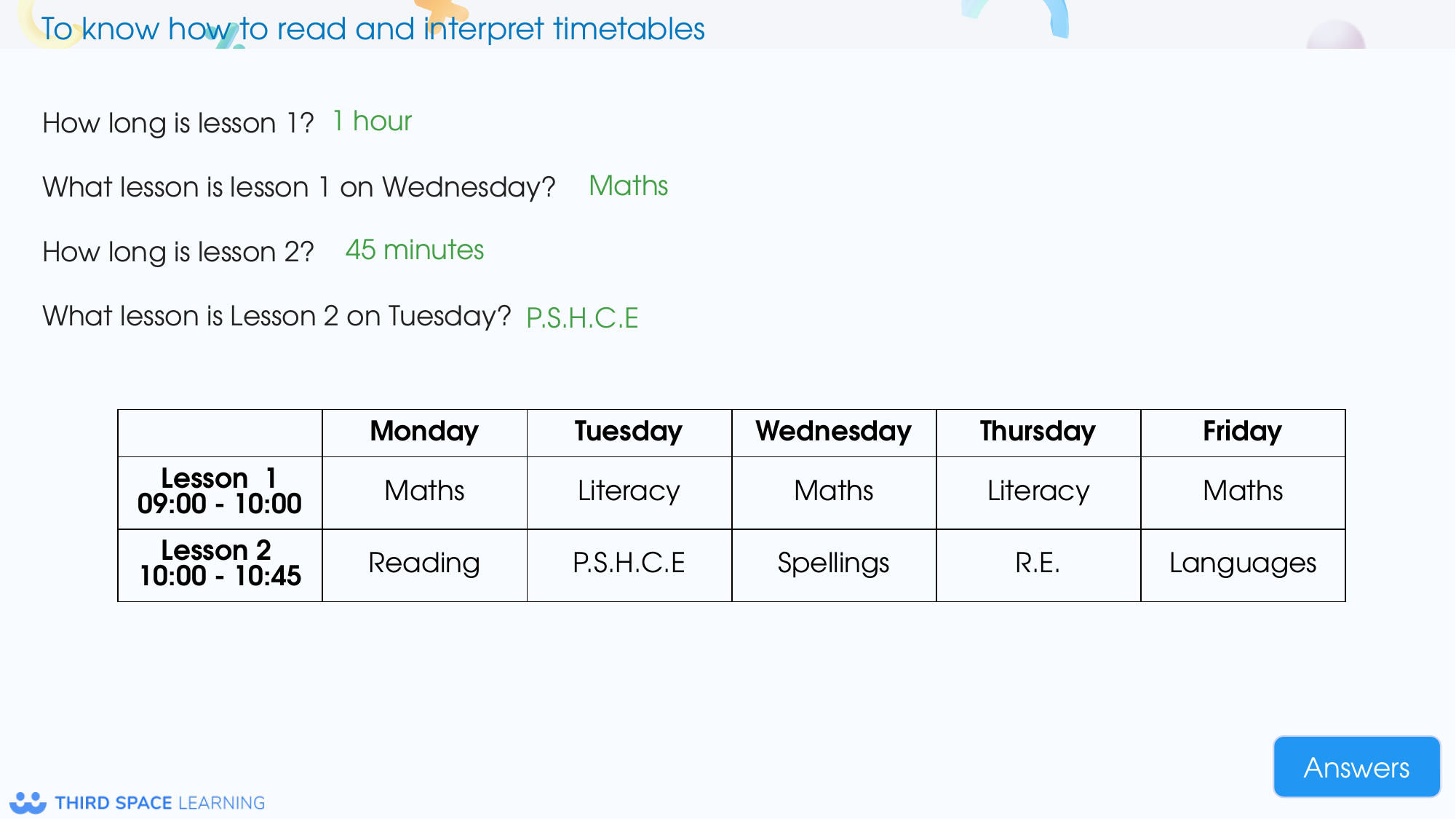

1 hour
How long is lesson 1?
What lesson is lesson 1 on Wednesday?
How long is lesson 2?
What lesson is Lesson 2 on Tuesday?
Maths
45 minutes
P.S.H.C.E
|  | Monday | Tuesday | Wednesday | Thursday | Friday |
| --- | --- | --- | --- | --- | --- |
| Lesson 1 09:00 - 10:00 | Maths | Literacy | Maths | Literacy | Maths |
| Lesson 2 10:00 - 10:45 | Reading | P.S.H.C.E | Spellings | R.E. | Languages |
Answers